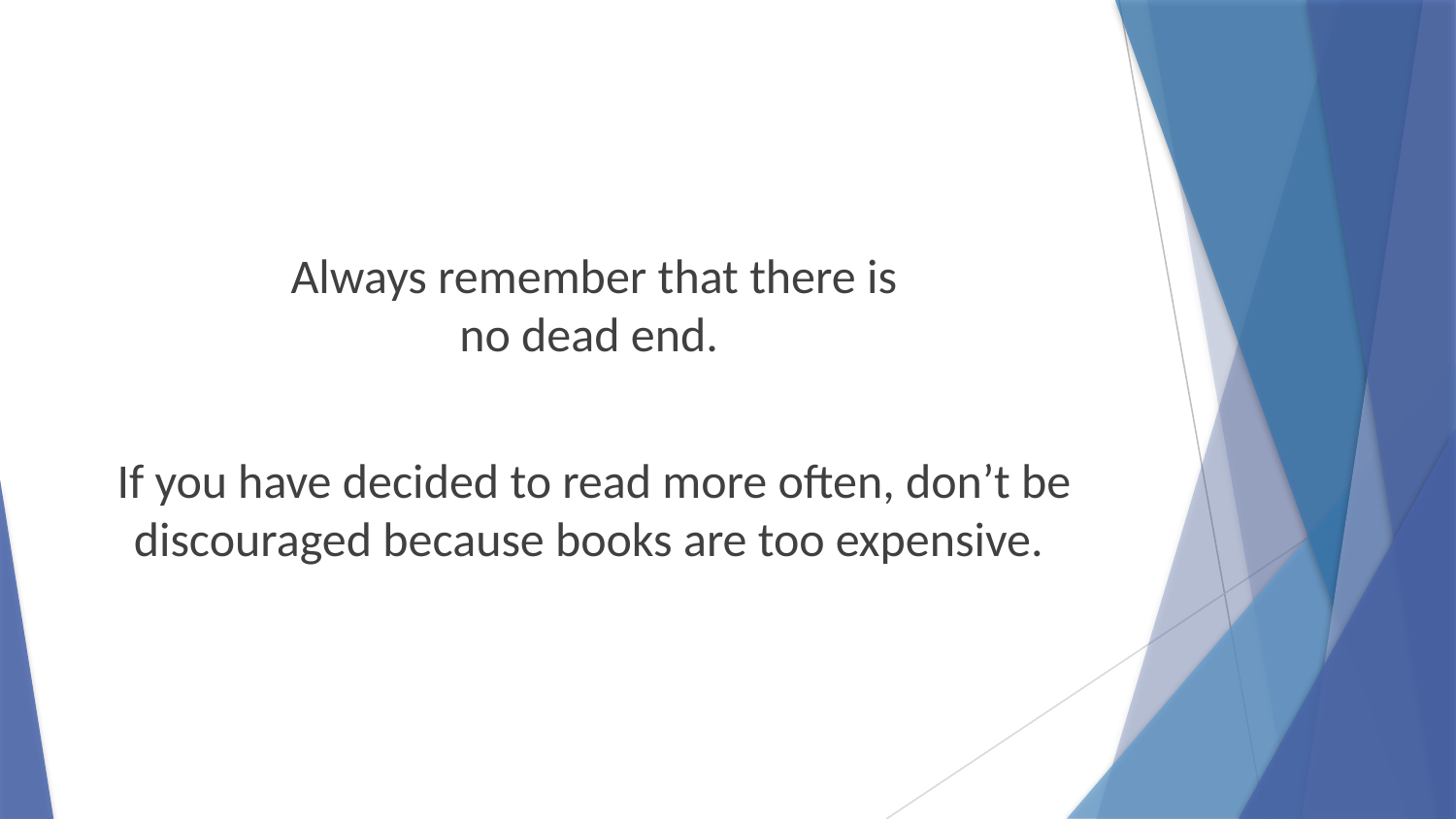

Always remember that there is
no dead end.

If you have decided to read more often, don’t be discouraged because books are too expensive.